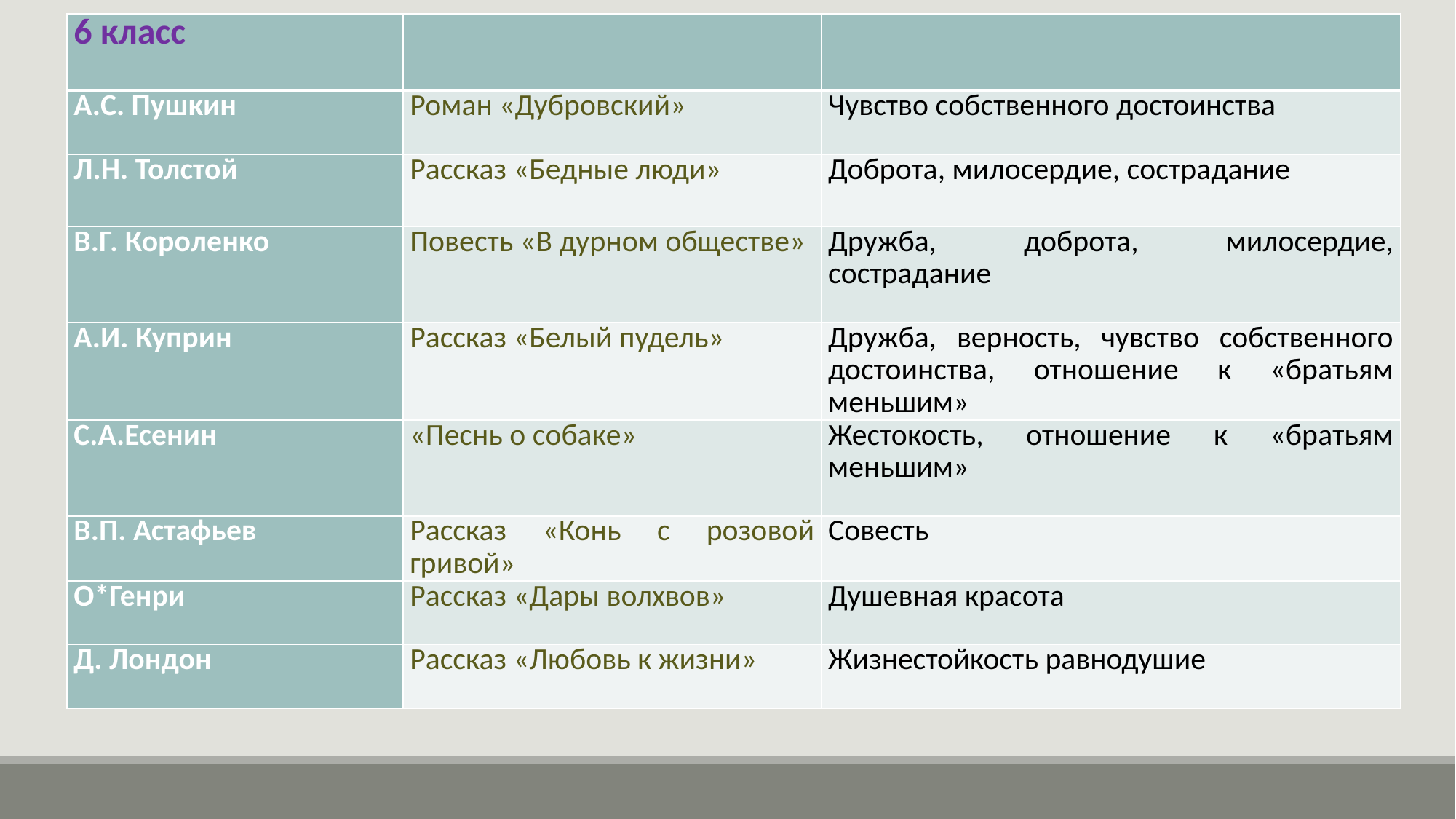

| 6 класс |  |  |
| --- | --- | --- |
| А.С. Пушкин | Роман «Дубровский» | Чувство собственного достоинства |
| Л.Н. Толстой | Рассказ «Бедные люди» | Доброта, милосердие, сострадание |
| В.Г. Короленко | Повесть «В дурном обществе» | Дружба, доброта, милосердие, сострадание |
| А.И. Куприн | Рассказ «Белый пудель» | Дружба, верность, чувство собственного достоинства, отношение к «братьям меньшим» |
| С.А.Есенин | «Песнь о собаке» | Жестокость, отношение к «братьям меньшим» |
| В.П. Астафьев | Рассказ «Конь с розовой гривой» | Совесть |
| О\*Генри | Рассказ «Дары волхвов» | Душевная красота |
| Д. Лондон | Рассказ «Любовь к жизни» | Жизнестойкость равнодушие |
#